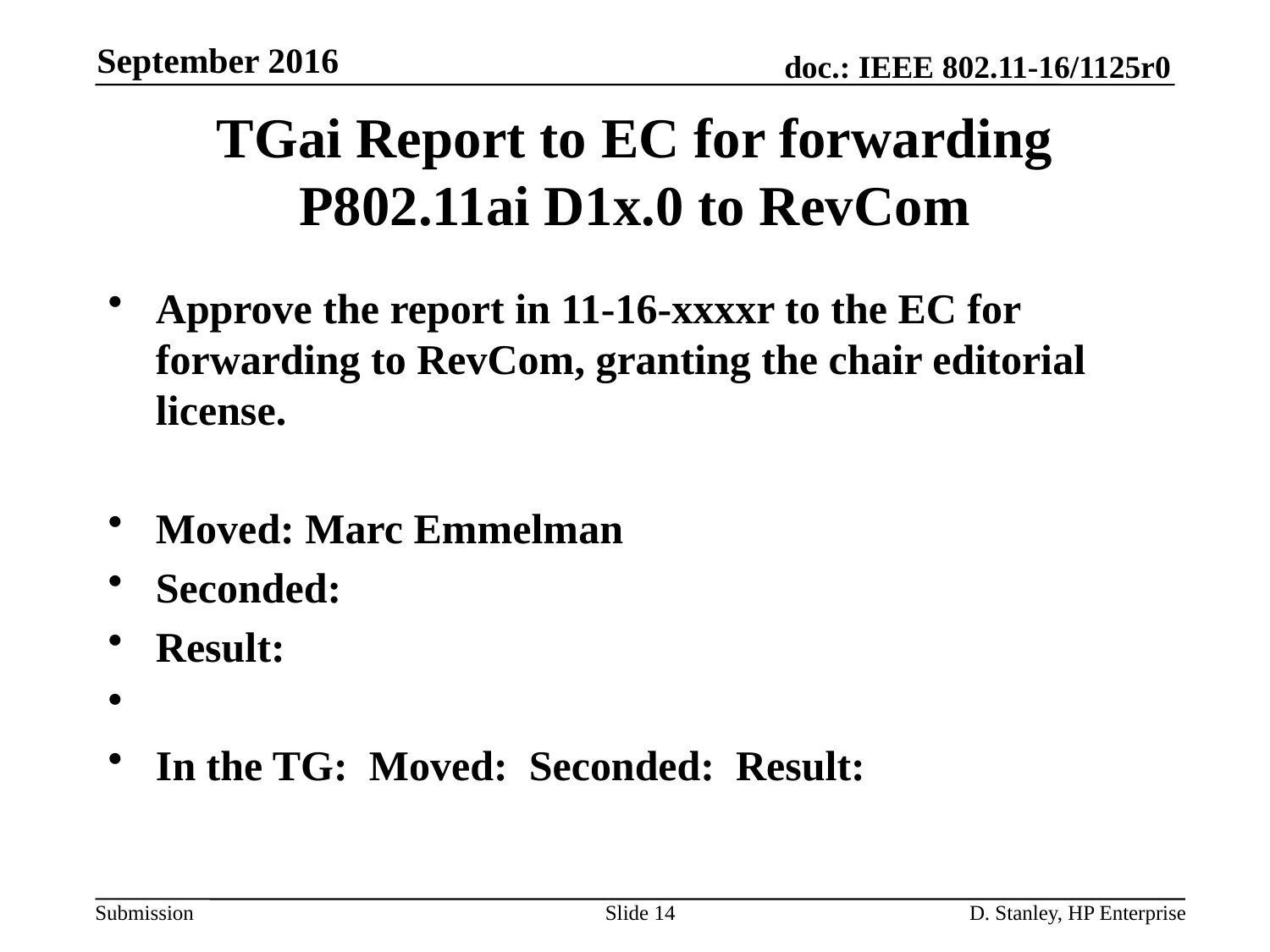

September 2016
# TGai Report to EC for forwarding P802.11ai D1x.0 to RevCom
Approve the report in 11-16-xxxxr to the EC for forwarding to RevCom, granting the chair editorial license.

Moved: Marc Emmelman
Seconded:
Result:

In the TG:  Moved:  Seconded:  Result:

Slide 14
D. Stanley, HP Enterprise